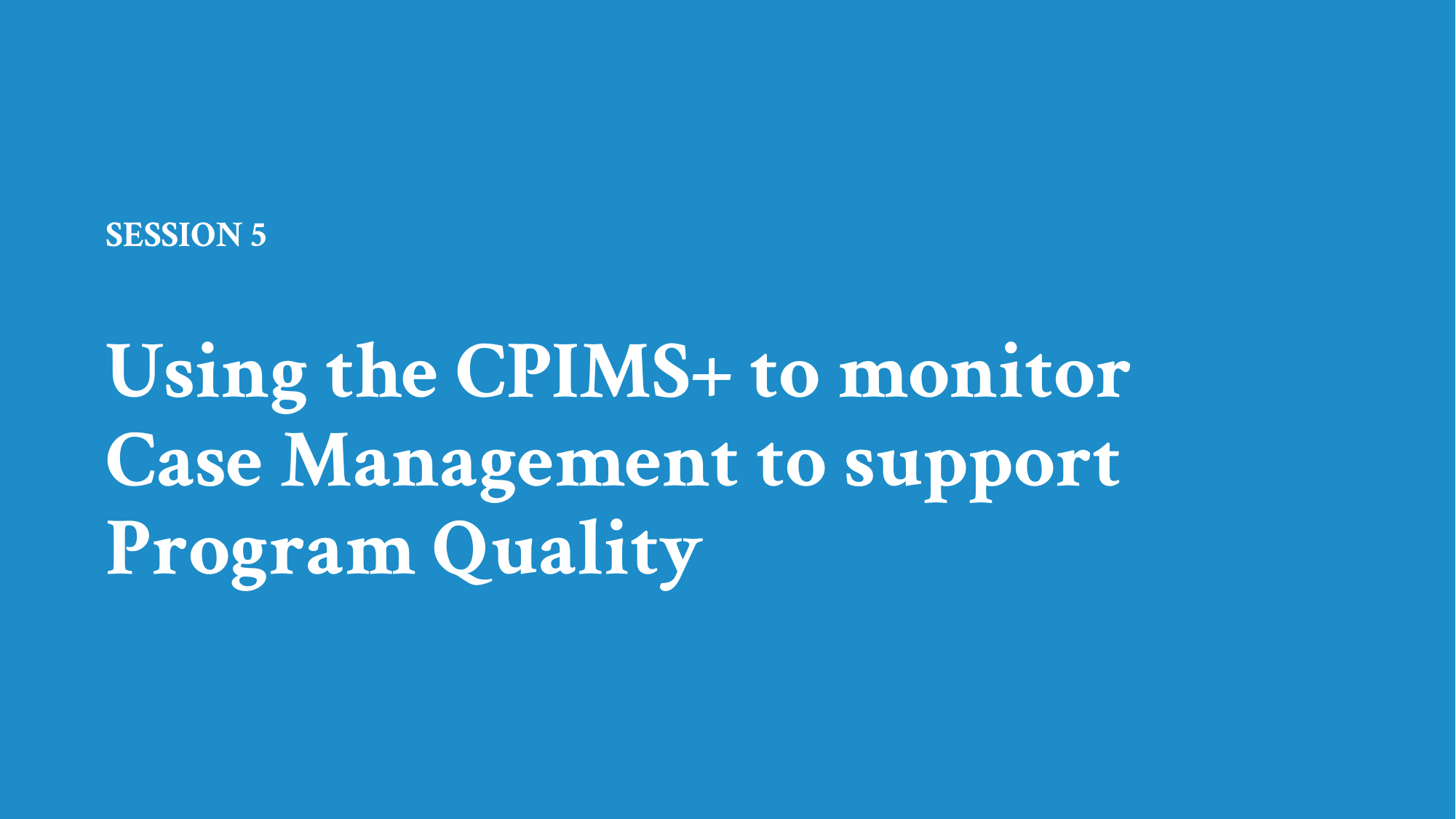

SESSION 5
Using the CPIMS+ to monitor Case Management to support Program Quality